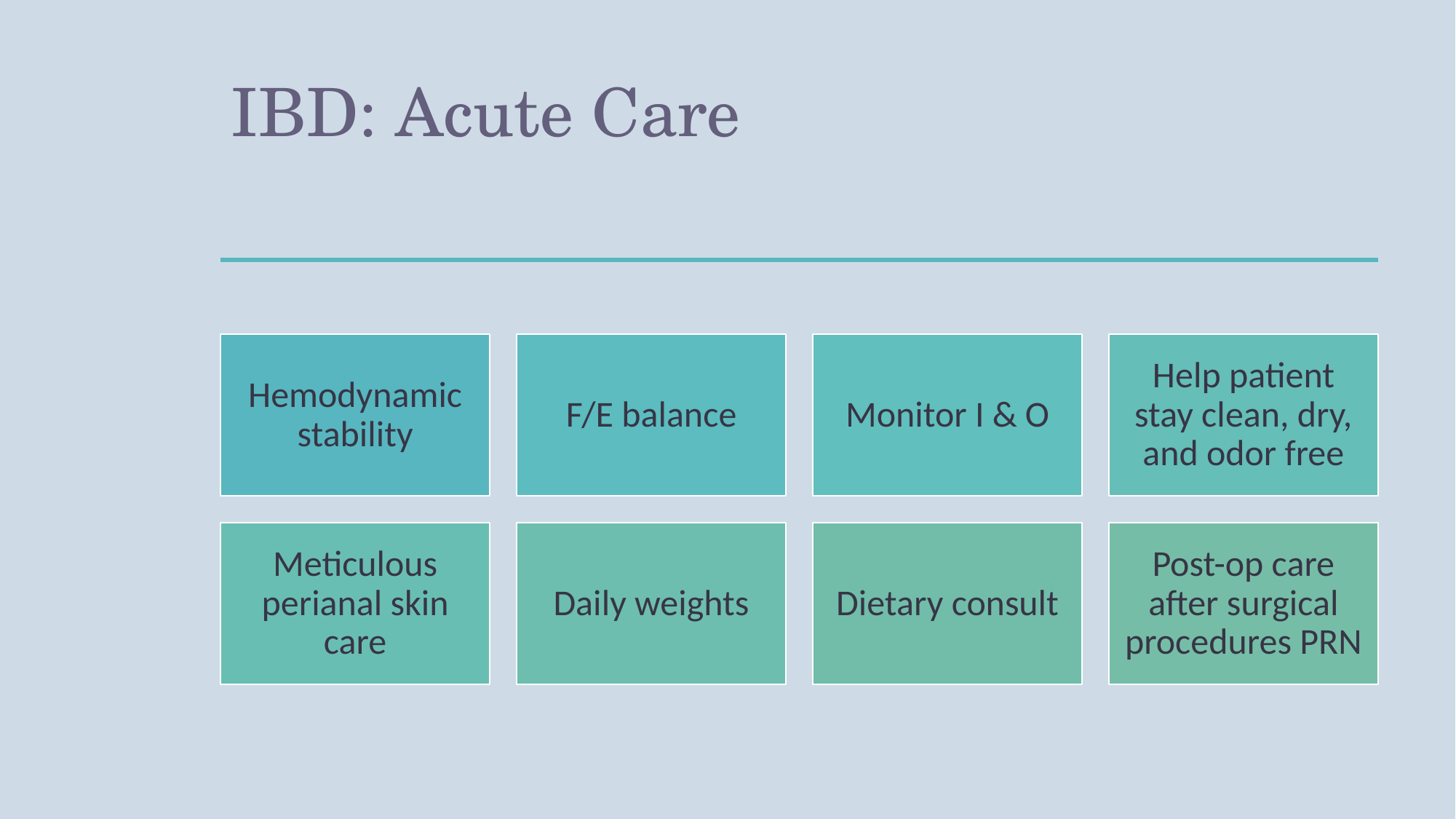

# IBD: Acute Care
Hemodynamic stability
F/E balance
Monitor I & O
Help patient stay clean, dry, and odor free
Meticulous perianal skin care
Daily weights
Dietary consult
Post-op care after surgical procedures PRN